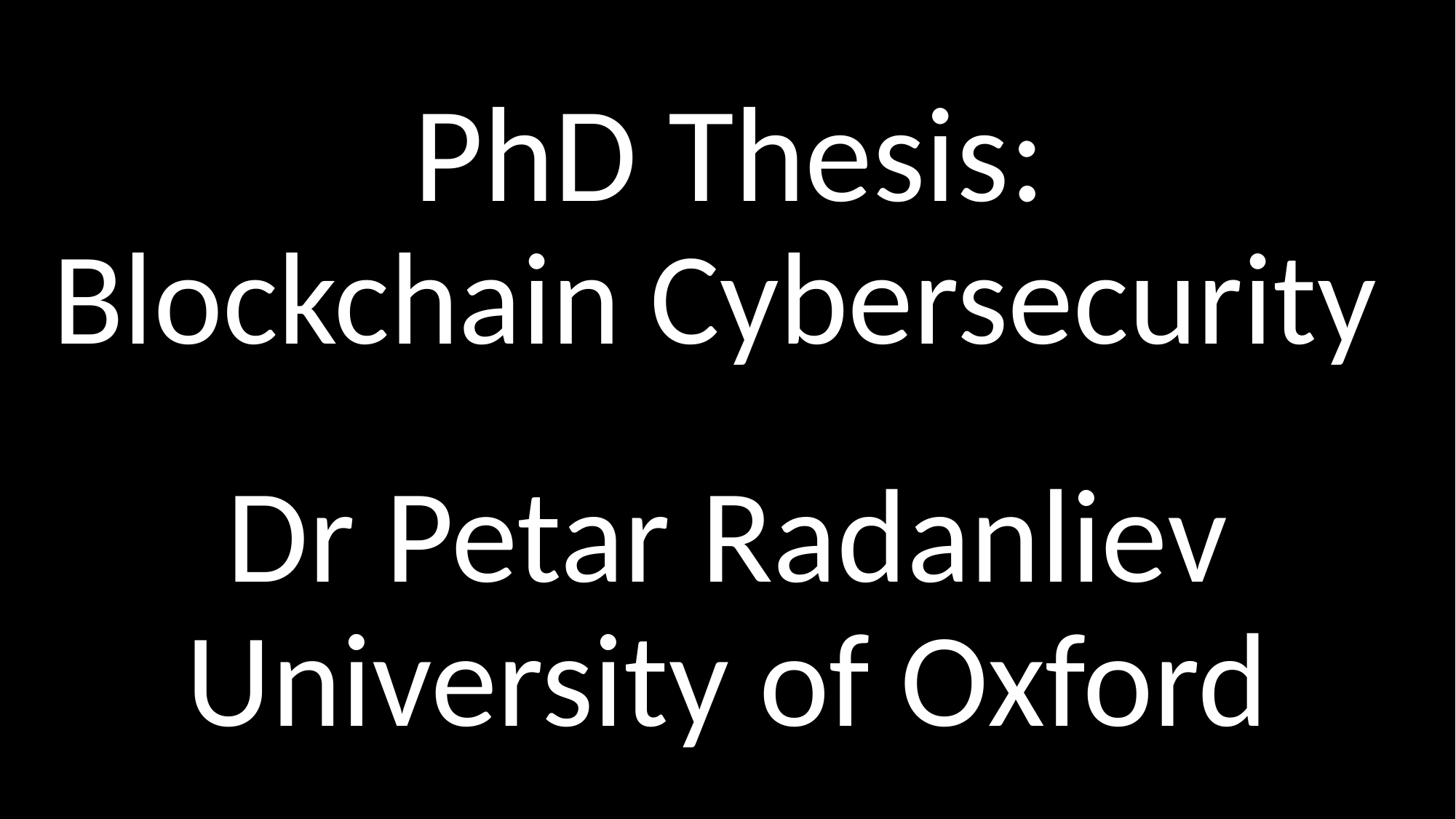

# PhD Thesis: Blockchain Cybersecurity
Dr Petar Radanliev University of Oxford